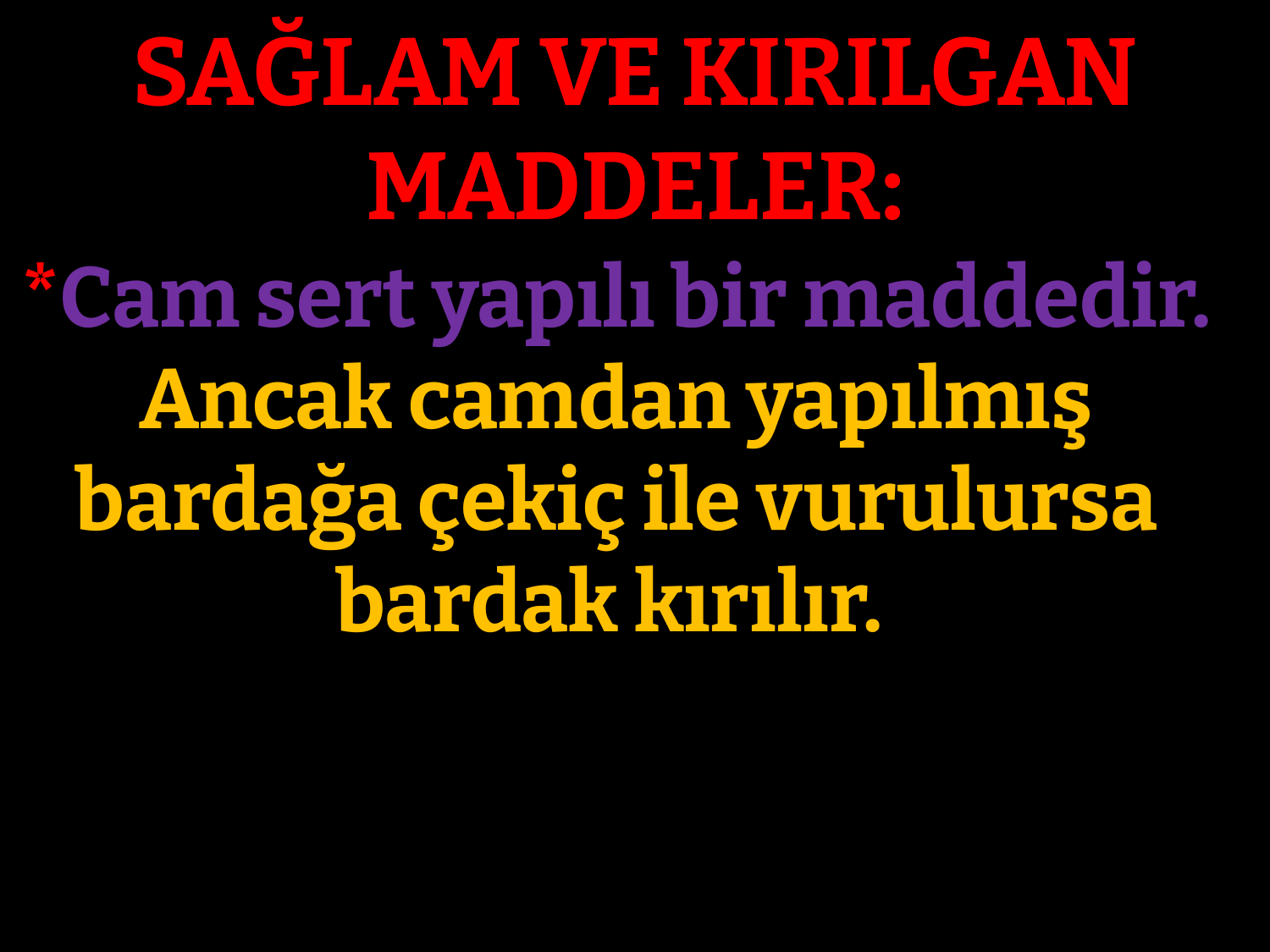

SAĞLAM VE KIRILGAN MADDELER:
*Cam sert yapılı bir maddedir. Ancak camdan yapılmış bardağa çekiç ile vurulursa bardak kırılır.
#